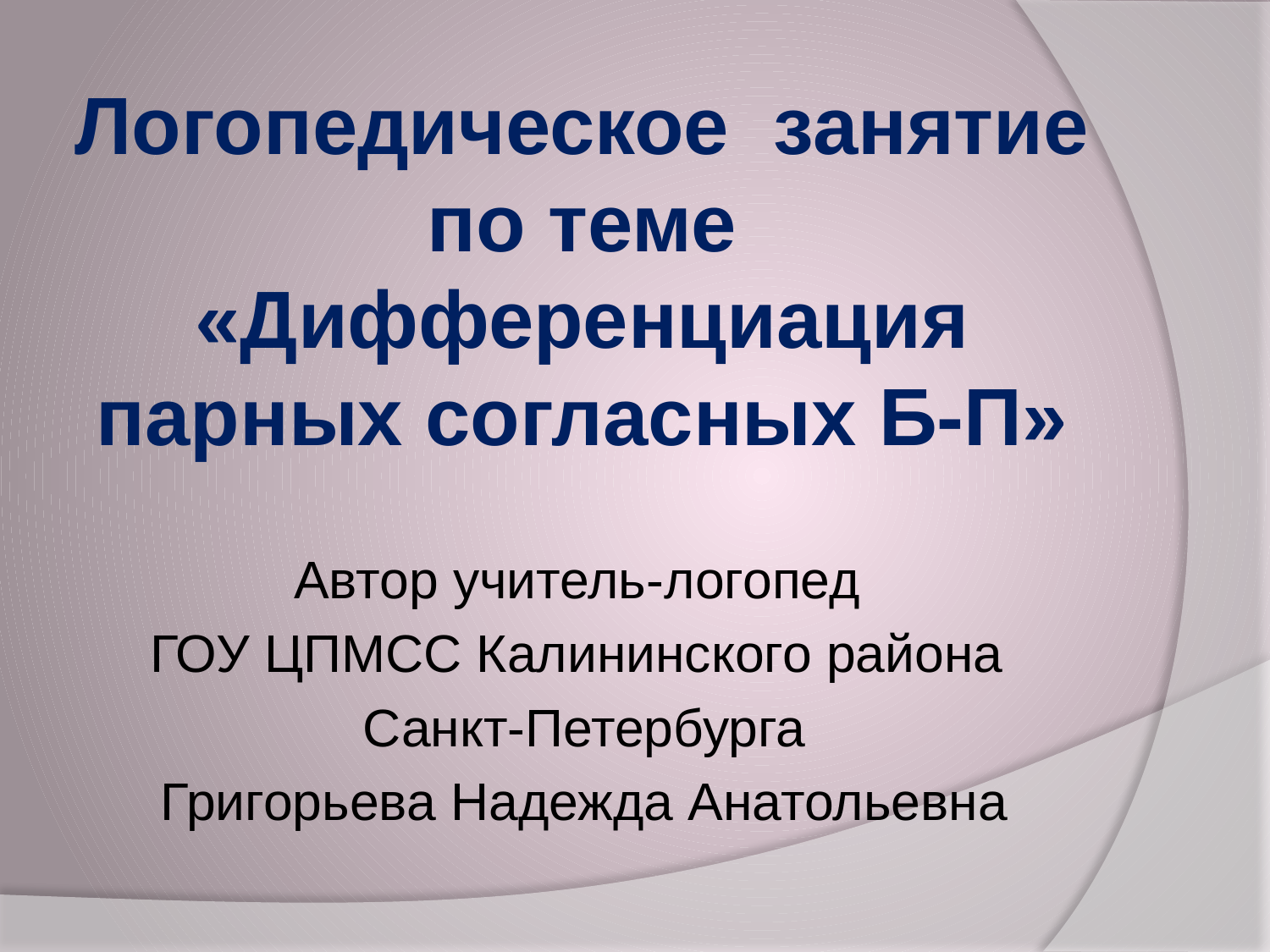

# Логопедическое  занятие по теме «Дифференциация парных согласных Б-П»
Автор учитель-логопед
ГОУ ЦПМСС Калининского района
Санкт-Петербурга
Григорьева Надежда Анатольевна